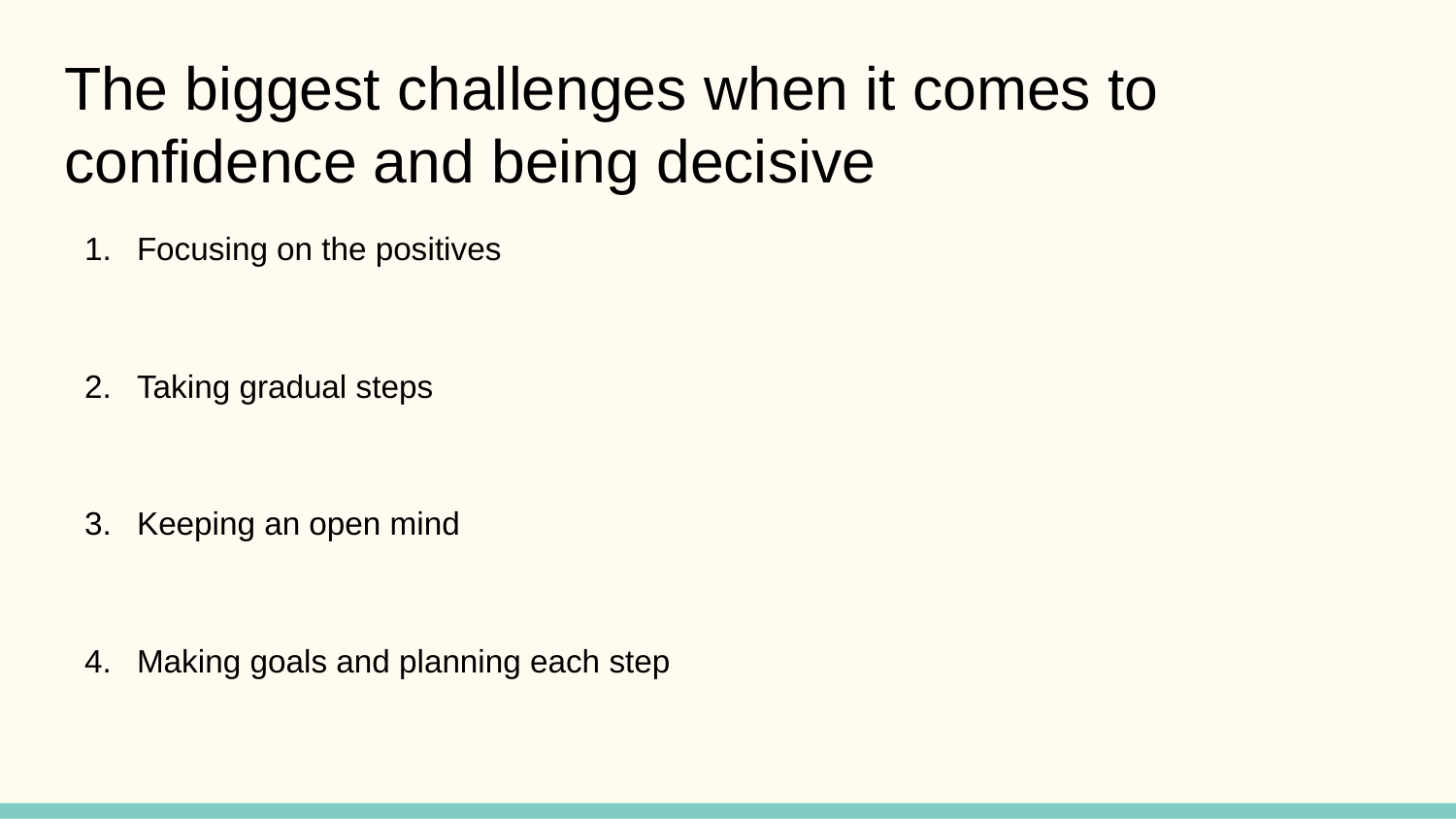

# The biggest challenges when it comes to confidence and being decisive
Focusing on the positives

Taking gradual steps

Keeping an open mind

Making goals and planning each step